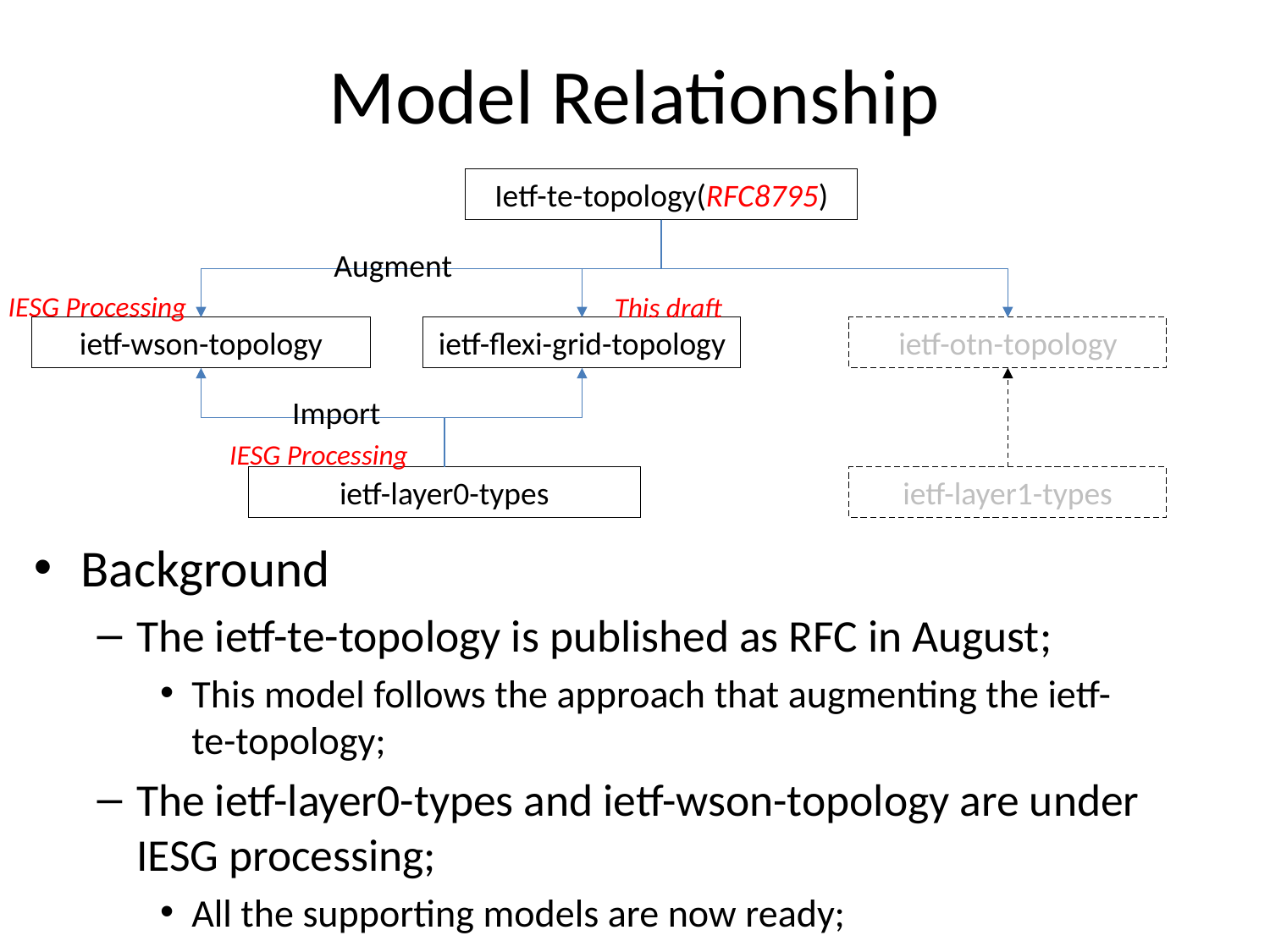

# Model Relationship
Ietf-te-topology(RFC8795)
Augment
IESG Processing
This draft
ietf-wson-topology
ietf-flexi-grid-topology
ietf-otn-topology
Import
IESG Processing
ietf-layer1-types
ietf-layer0-types
Background
The ietf-te-topology is published as RFC in August;
This model follows the approach that augmenting the ietf-te-topology;
The ietf-layer0-types and ietf-wson-topology are under IESG processing;
All the supporting models are now ready;